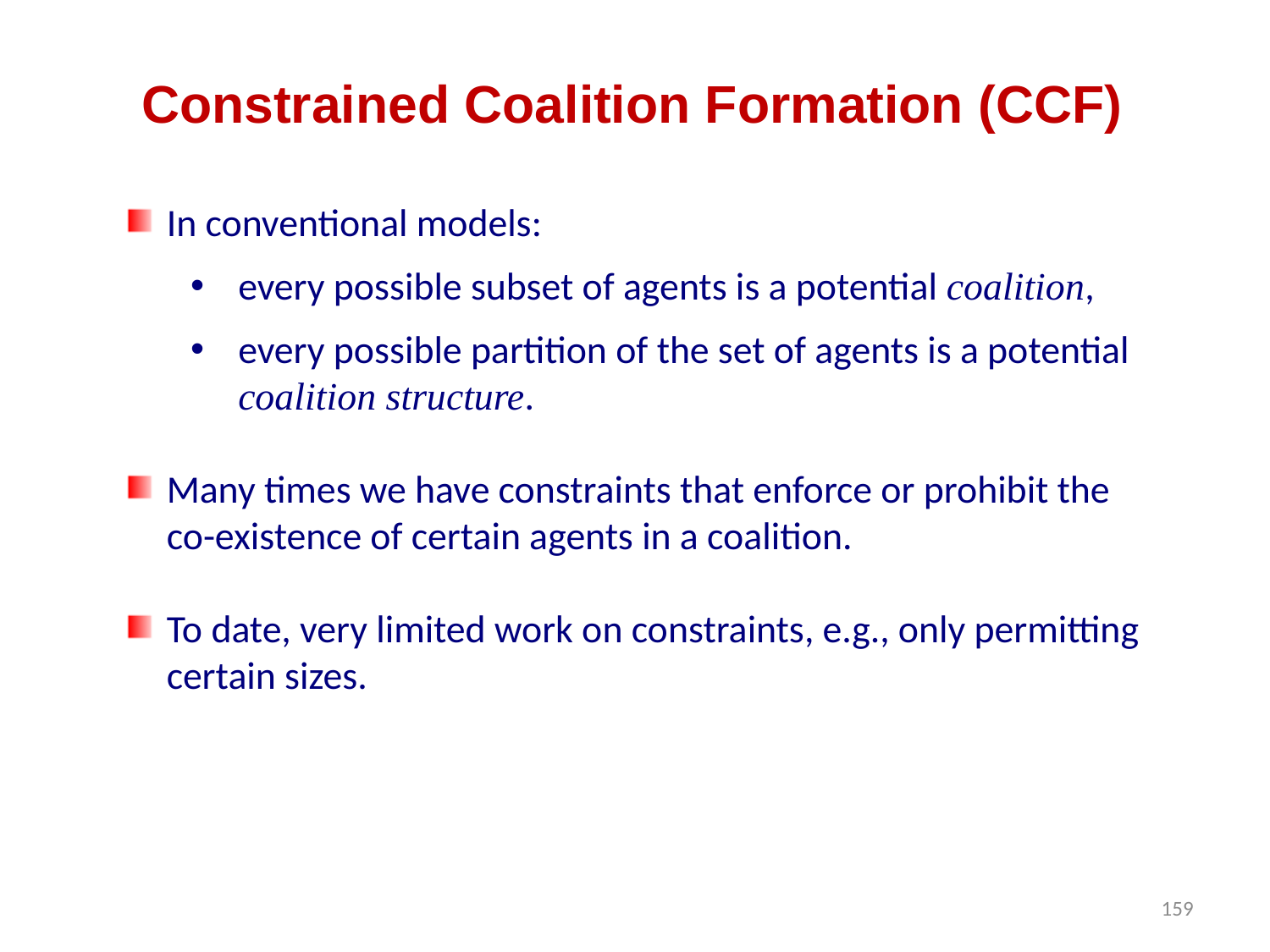

Constrained Coalition Formation (CCF)
In conventional models:

every possible subset of agents is a potential coalition,

every possible partition of the set of agents is a potential coalition structure.

Many times we have constraints that enforce or prohibit the co-existence of certain agents in a coalition.

To date, very limited work on constraints, e.g., only permitting certain sizes.
159